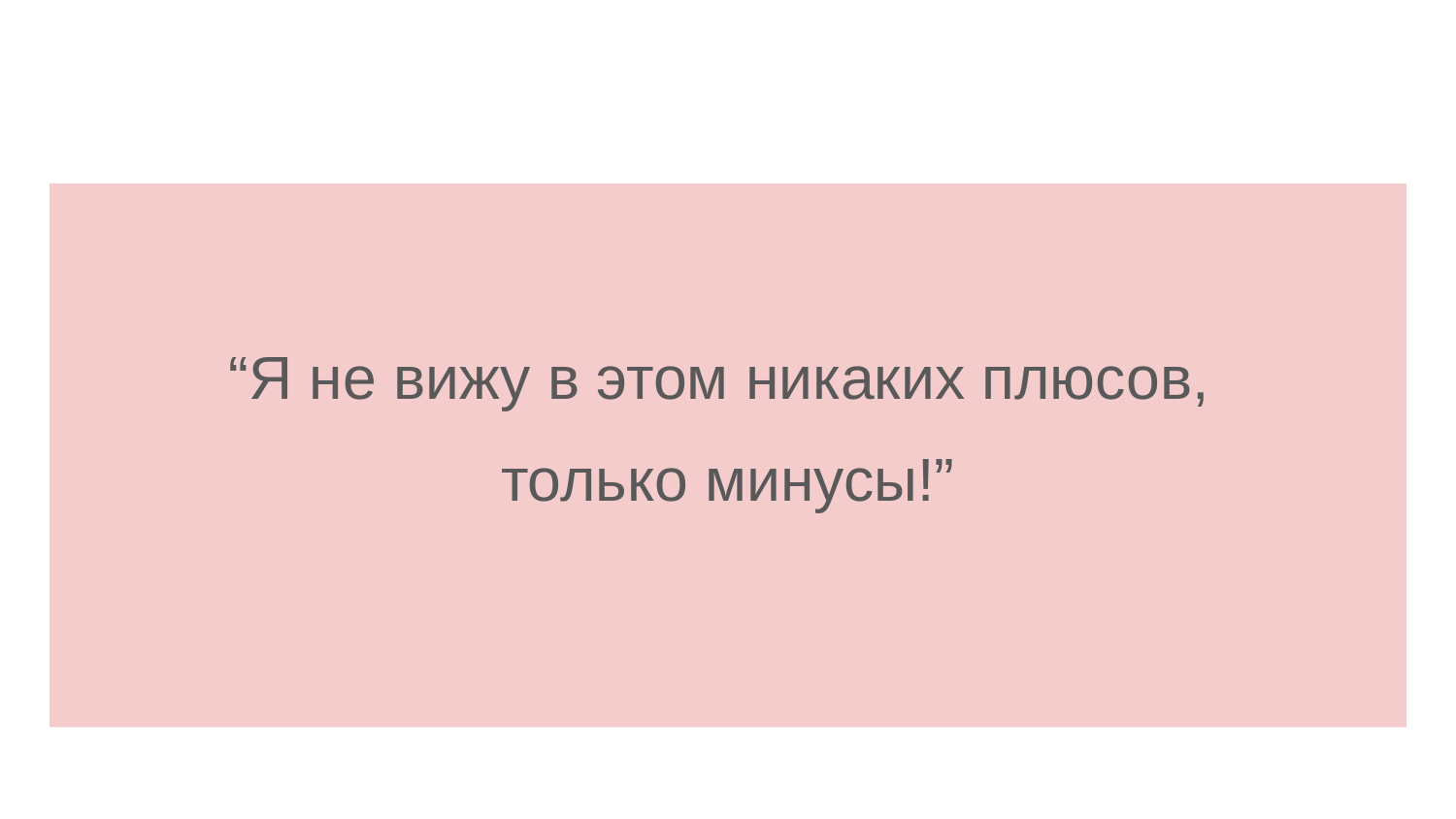

#

“Я не вижу в этом никаких плюсов,
только минусы!”